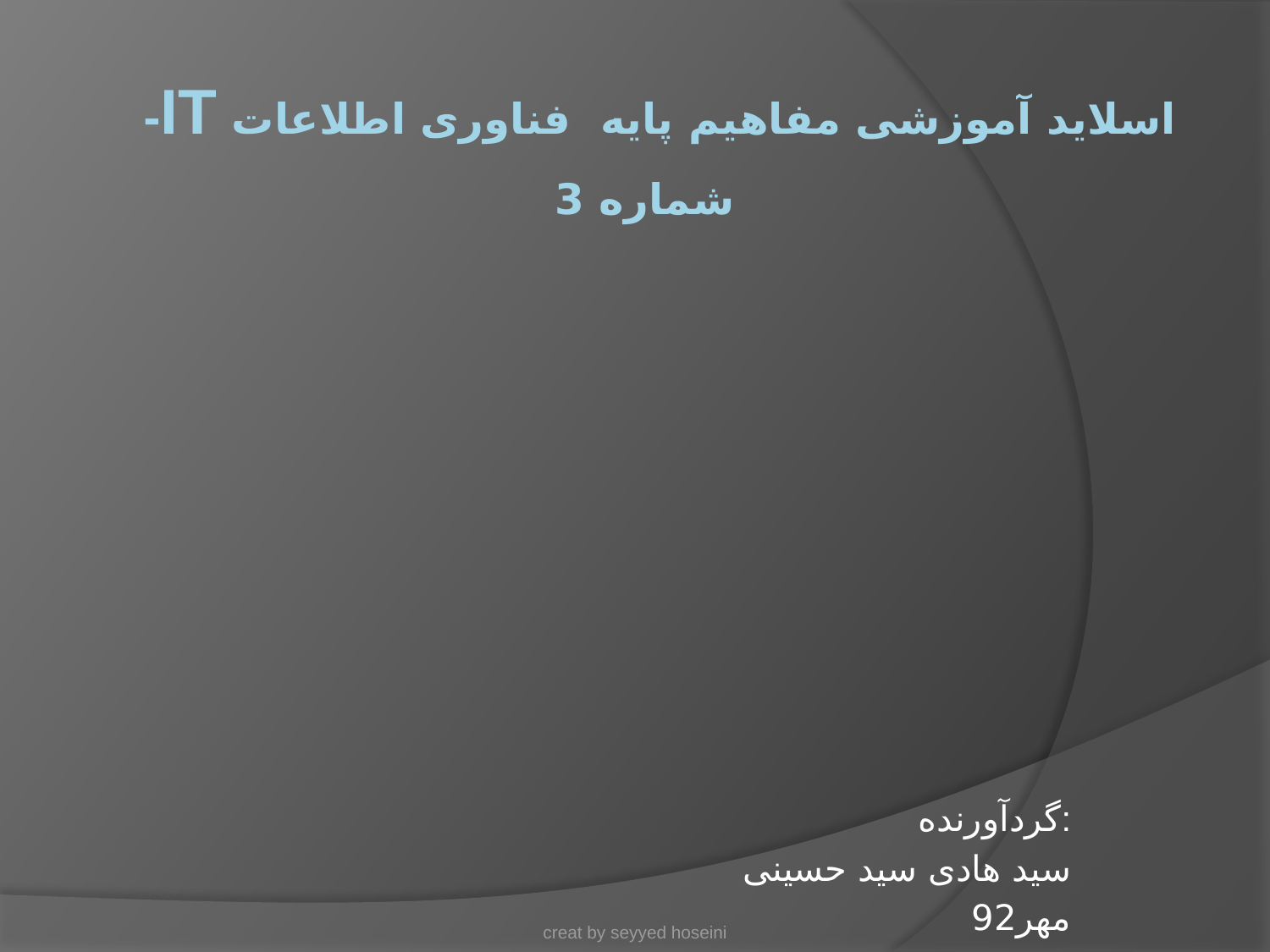

# اسلاید آموزشی مفاهیم پایه  فناوری اطلاعات IT- شماره 3
گردآورنده:
سید هادی سید حسینی
مهر92
creat by seyyed hoseini